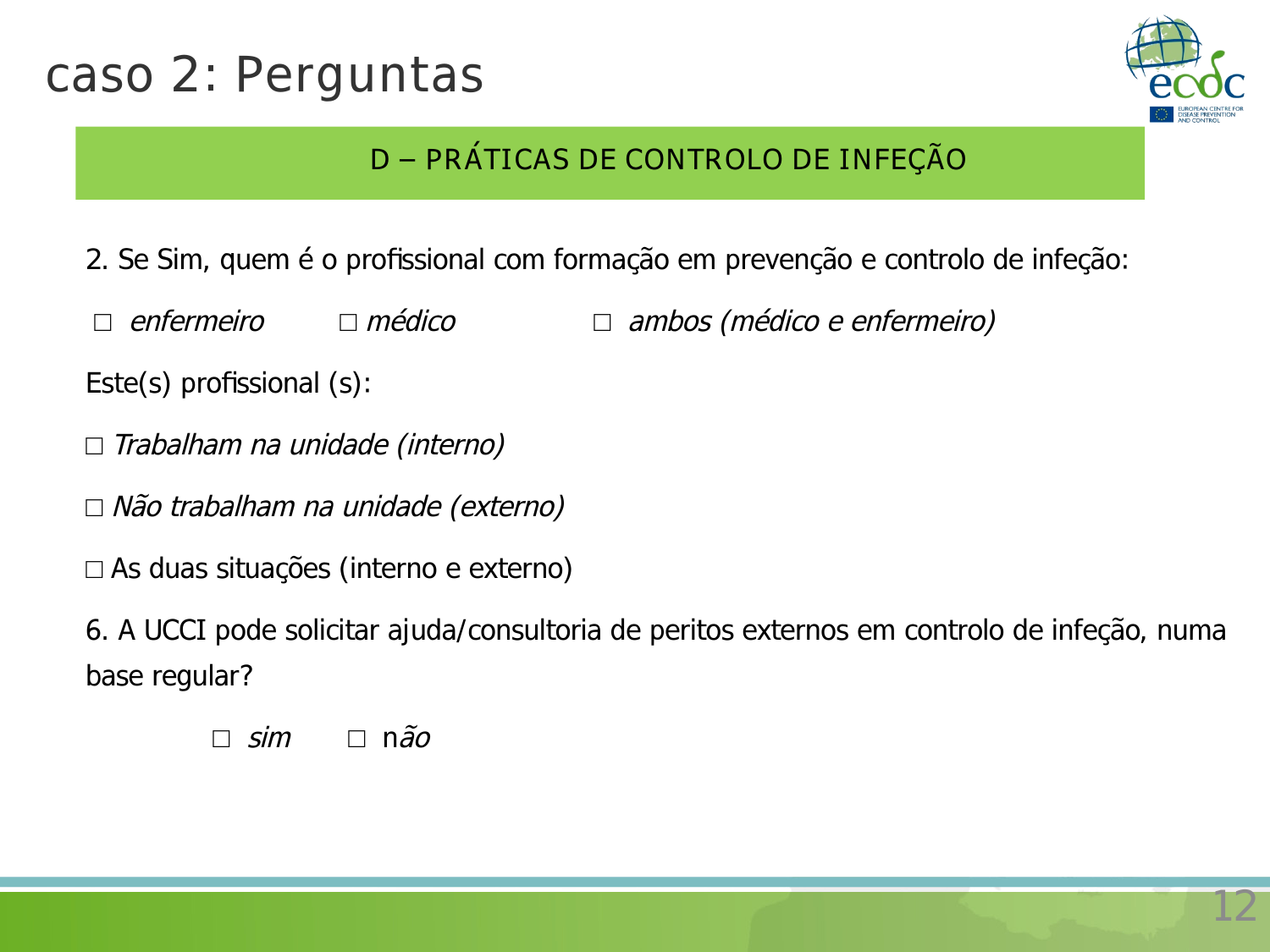

# caso 2: Perguntas

D – PRÁTICAS DE CONTROLO DE INFEÇÃO
2. Se Sim, quem é o profissional com formação em prevenção e controlo de infeção:
 □  enfermeiro   	□ médico   	□  ambos (médico e enfermeiro)
Este(s) profissional (s):
□ Trabalham na unidade (interno)
□ Não trabalham na unidade (externo)
□ As duas situações (interno e externo)
6. A UCCI pode solicitar ajuda/consultoria de peritos externos em controlo de infeção, numa base regular?
	□  sim  	 □  não

12